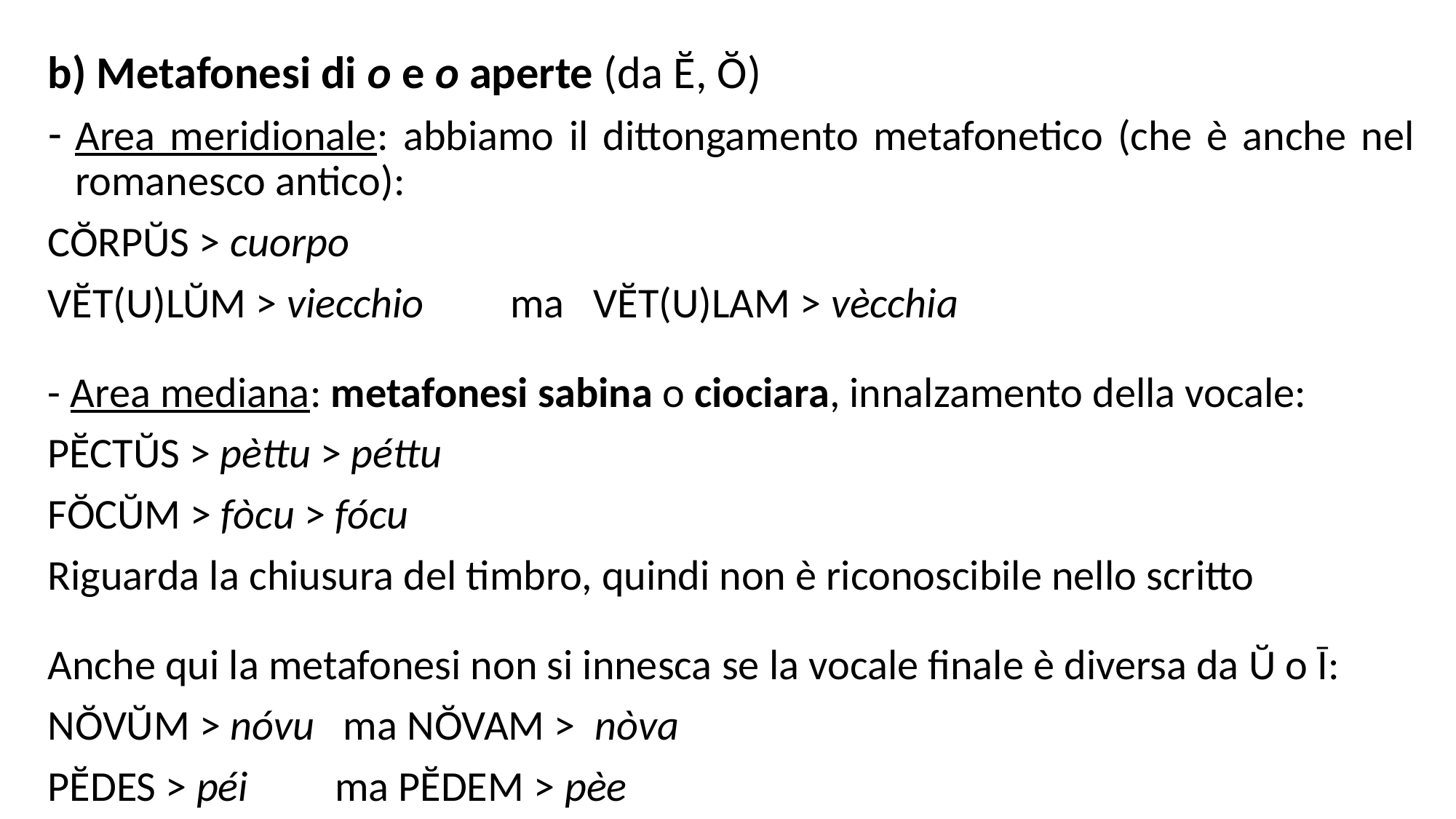

b) Metafonesi di o e o aperte (da Ĕ, Ŏ)
Area meridionale: abbiamo il dittongamento metafonetico (che è anche nel romanesco antico):
CŎRPŬS > cuorpo
VĔT(U)LŬM > viecchio         ma   VĔT(U)LAM > vècchia

- Area mediana: metafonesi sabina o ciociara, innalzamento della vocale:
PĔCTŬS > pèttu > péttu
FŎCŬM > fòcu > fócu
Riguarda la chiusura del timbro, quindi non è riconoscibile nello scritto

Anche qui la metafonesi non si innesca se la vocale finale è diversa da Ŭ o Ī:
NŎVŬM > nóvu   ma NŎVAM >  nòva
PĔDES > péi         ma PĔDEM > pèe
#